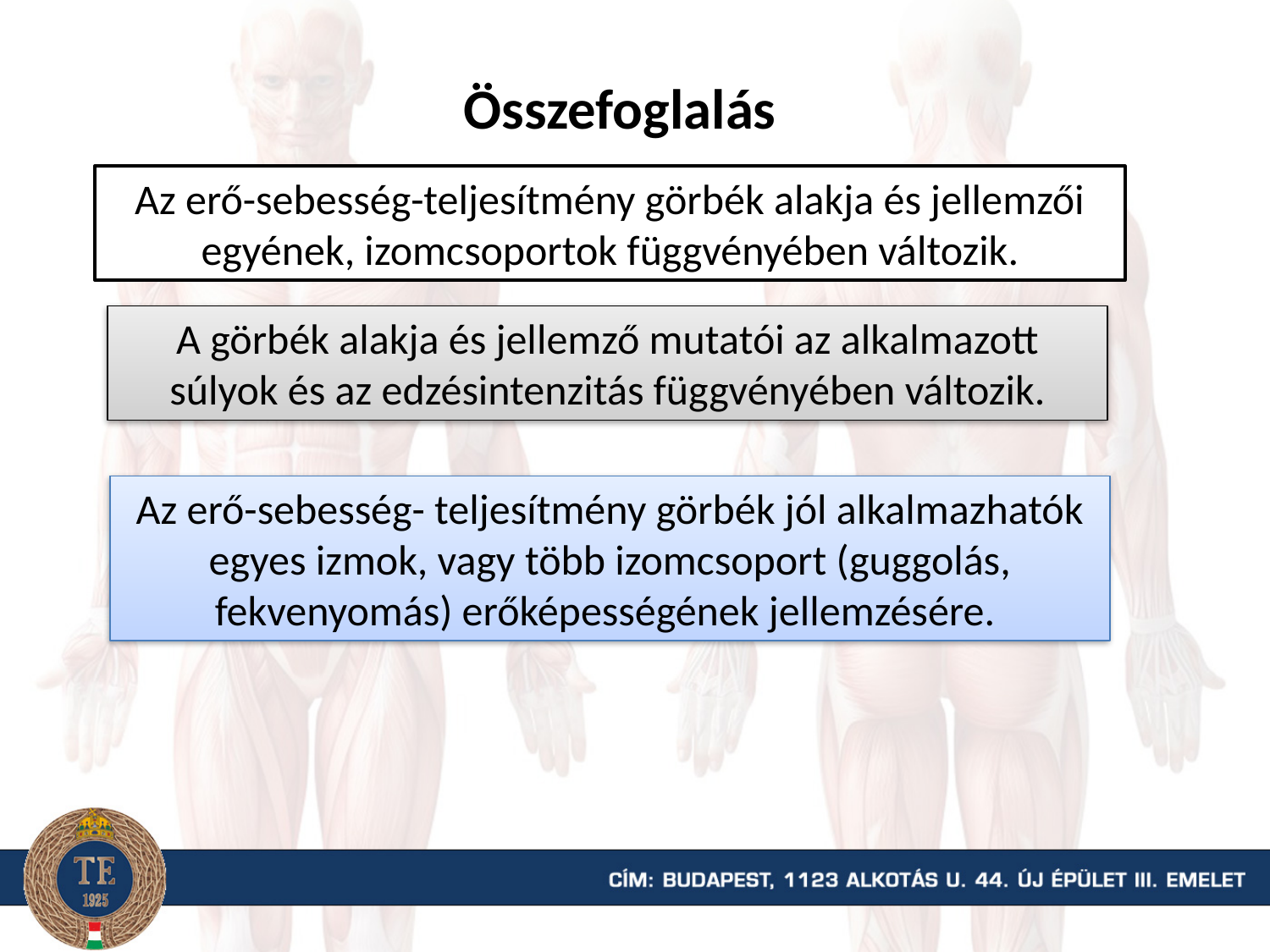

Összefoglalás
Az erő-sebesség-teljesítmény görbék alakja és jellemzői egyének, izomcsoportok függvényében változik.
A görbék alakja és jellemző mutatói az alkalmazott súlyok és az edzésintenzitás függvényében változik.
Az erő-sebesség- teljesítmény görbék jól alkalmazhatók egyes izmok, vagy több izomcsoport (guggolás, fekvenyomás) erőképességének jellemzésére.